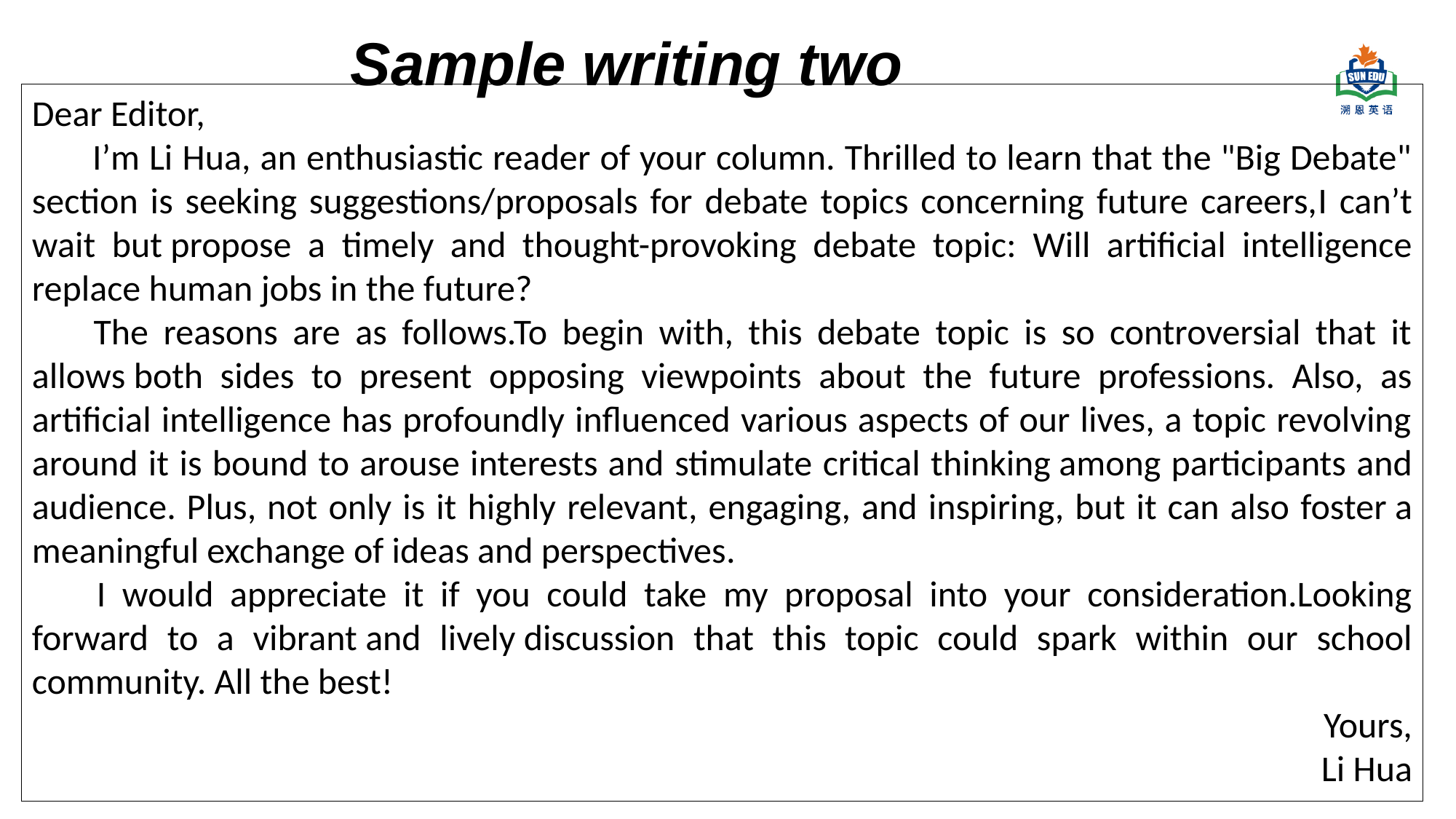

Sample writing two
Dear Editor,
   I’m Li Hua, an enthusiastic reader of your column. Thrilled to learn that the "Big Debate" section is seeking suggestions/proposals for debate topics concerning future careers,I can’t wait but propose a timely and thought-provoking debate topic: Will artificial intelligence replace human jobs in the future?
  The reasons are as follows.To begin with, this debate topic is so controversial that it allows both sides to present opposing viewpoints about the future professions. Also, as artificial intelligence has profoundly influenced various aspects of our lives, a topic revolving around it is bound to arouse interests and stimulate critical thinking among participants and audience. Plus, not only is it highly relevant, engaging, and inspiring, but it can also foster a meaningful exchange of ideas and perspectives.
  I would appreciate it if you could take my proposal into your consideration.Looking forward to a vibrant and lively discussion that this topic could spark within our school community. All the best!
Yours,
Li Hua